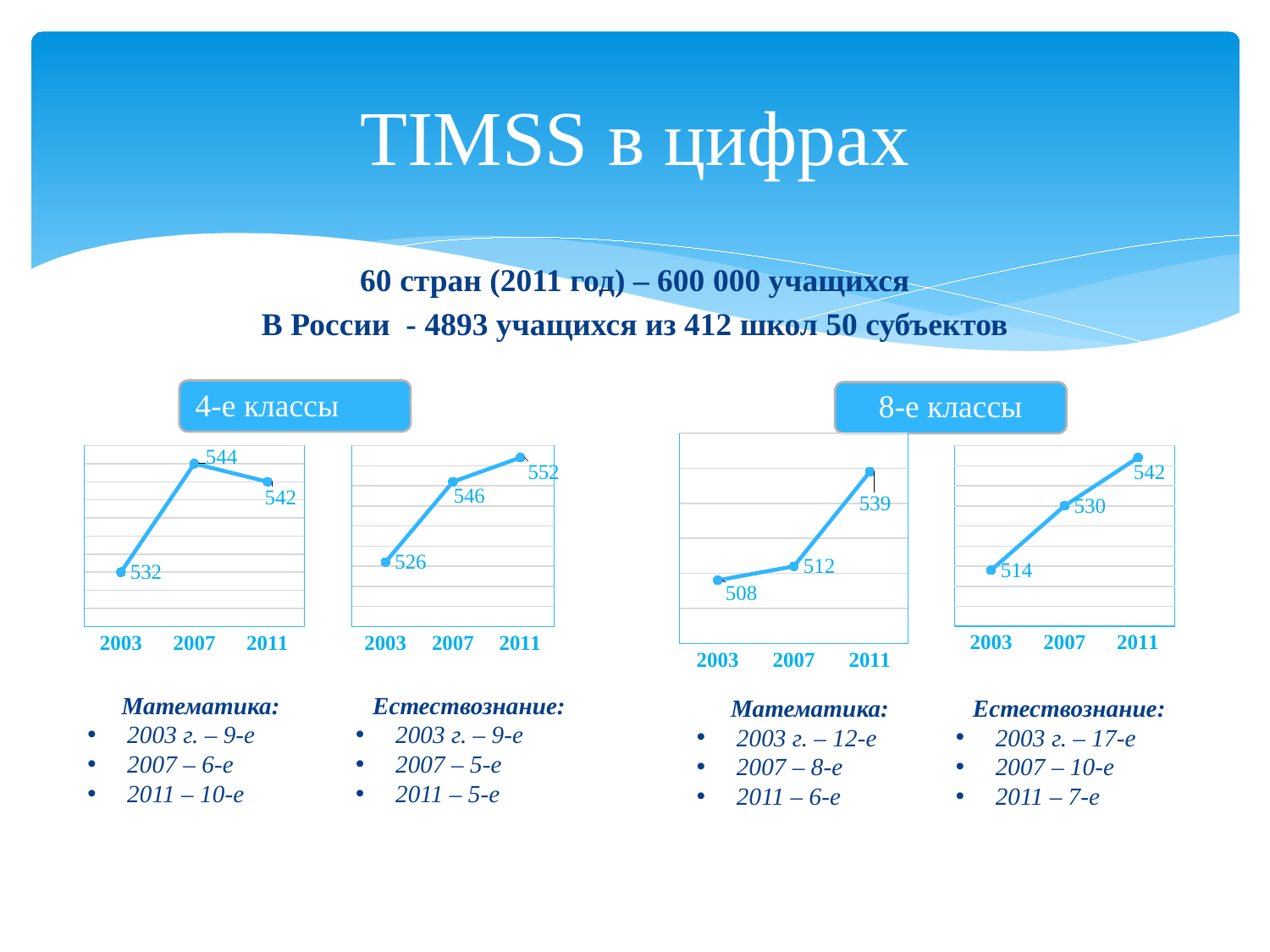

# TIMSS в цифрах
60 стран (2011 год) – 600 000 учащихся
В России  - 4893 учащихся из 412 школ 50 субъектов
4-е классы

8-е классы

### Chart

| Category | Ряд 1 |
|---|---|
| 2003 | 508.0 |
| 2007 | 512.0 |
| 2011 | 539.0 |

### Chart

| Category | Ряд 1 |
|---|---|
| 2003 | 526.0 |
| 2007 | 546.0 |
| 2011 | 552.0 |

### Chart

| Category | Ряд 1 |
|---|---|
| 2003 | 514.0 |
| 2007 | 530.0 |
| 2011 | 542.0 |

### Chart

| Category | Ряд 1 |
|---|---|
| 2003 | 532.0 |
| 2007 | 544.0 |
| 2011 | 542.0 |
Математика:
2003 г. – 9-е
2007 – 6-е
2011 – 10-е
Естествознание:
2003 г. – 9-е
2007 – 5-е
2011 – 5-е
Математика:
2003 г. – 12-е
2007 – 8-е
2011 – 6-е
Естествознание:
2003 г. – 17-е
2007 – 10-е
2011 – 7-е